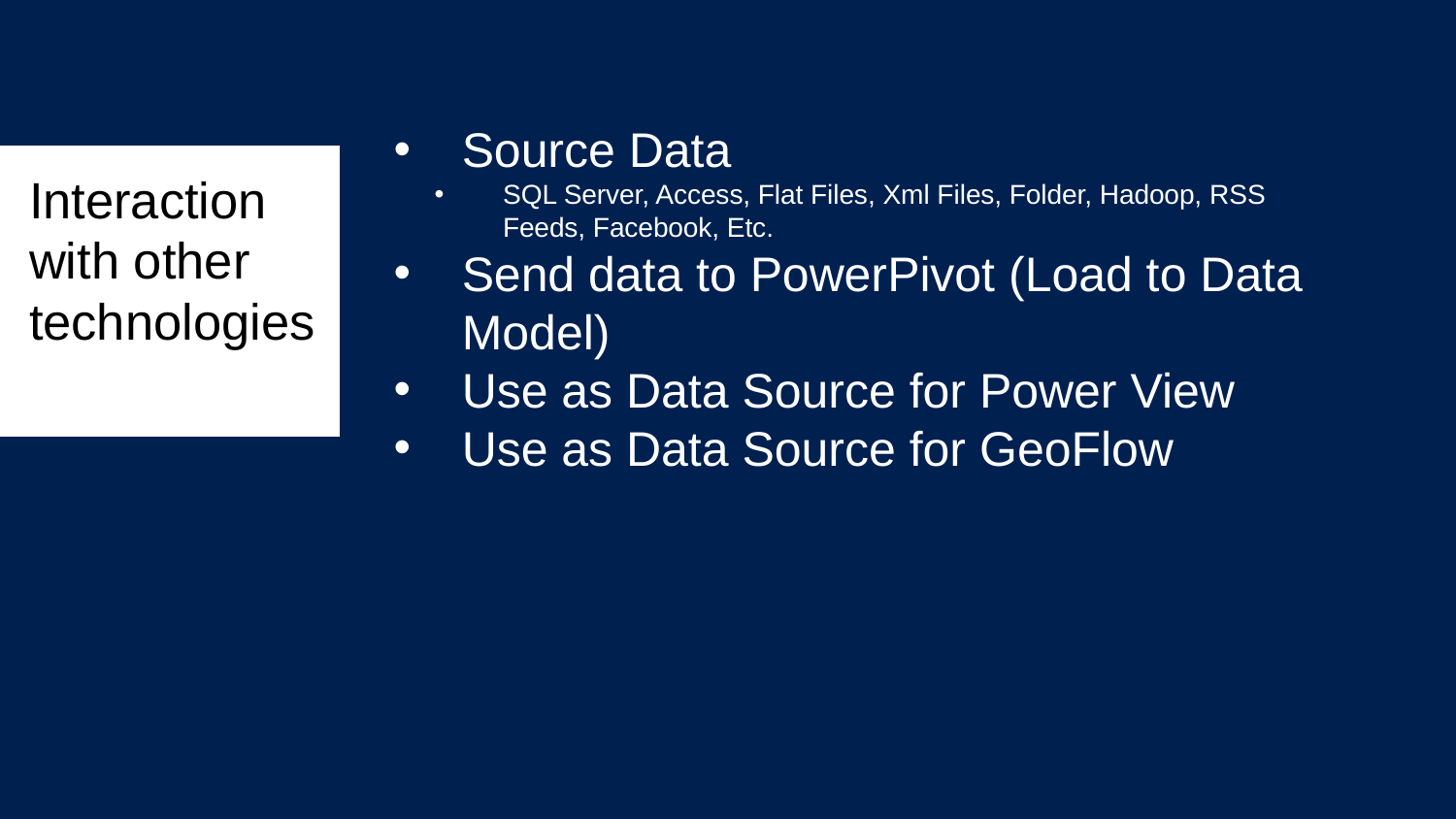

Source Data
SQL Server, Access, Flat Files, Xml Files, Folder, Hadoop, RSS Feeds, Facebook, Etc.
Send data to PowerPivot (Load to Data Model)
Use as Data Source for Power View
Use as Data Source for GeoFlow

# Interaction with other technologies